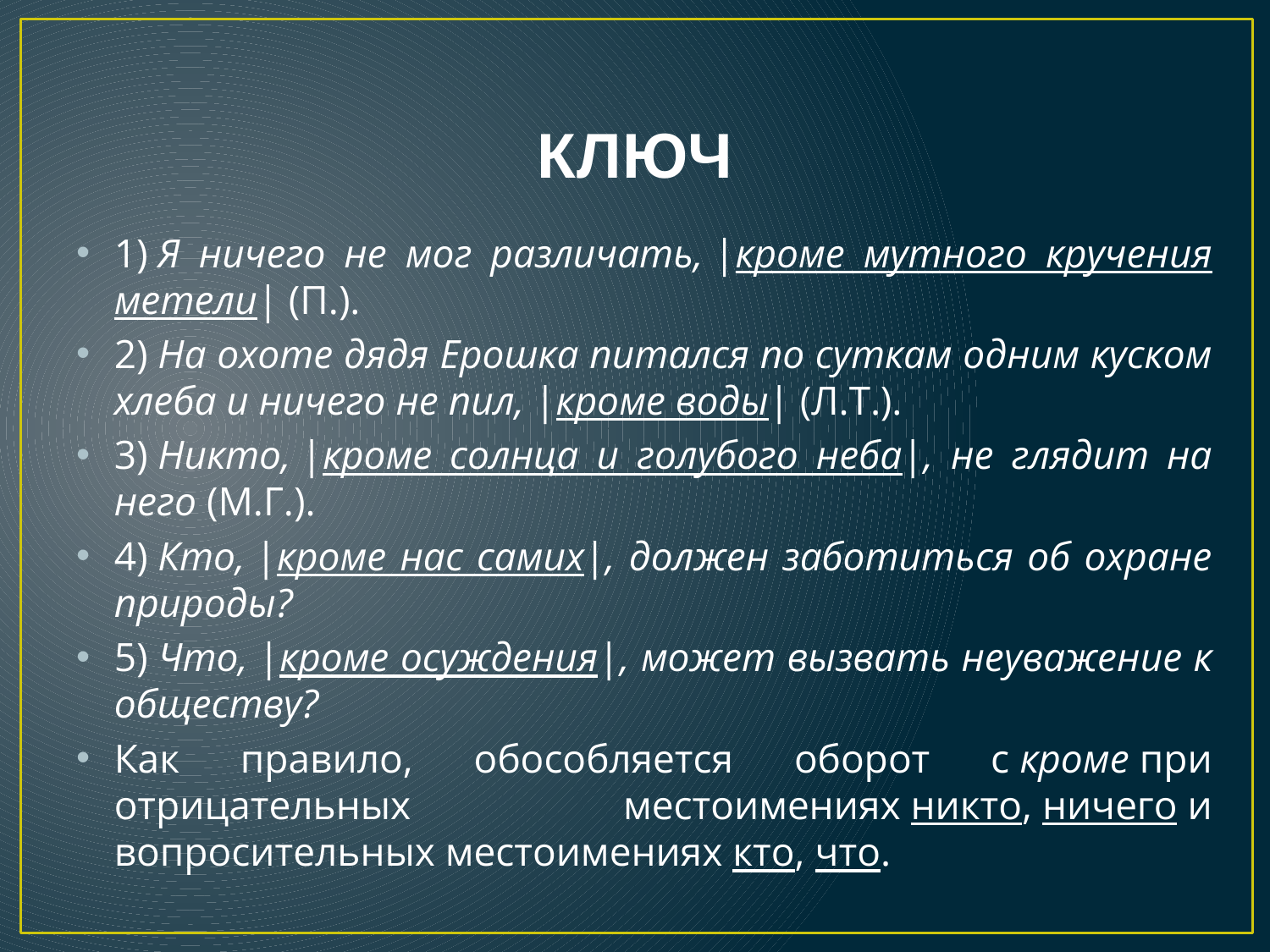

# КЛЮЧ
1) Я ничего не мог различать, |кроме мутного кручения метели| (П.).
2) На охоте дядя Ерошка питался по суткам одним куском хлеба и ничего не пил, |кроме воды| (Л.Т.).
3) Никто, |кроме солнца и голубого неба|, не глядит на него (М.Г.).
4) Кто, |кроме нас самих|, должен заботиться об охране природы?
5) Что, |кроме осуждения|, может вызвать неуважение к обществу?
Как правило, обособляется оборот с кроме при отрицательных местоимениях никто, ничего и вопросительных местоимениях кто, что.